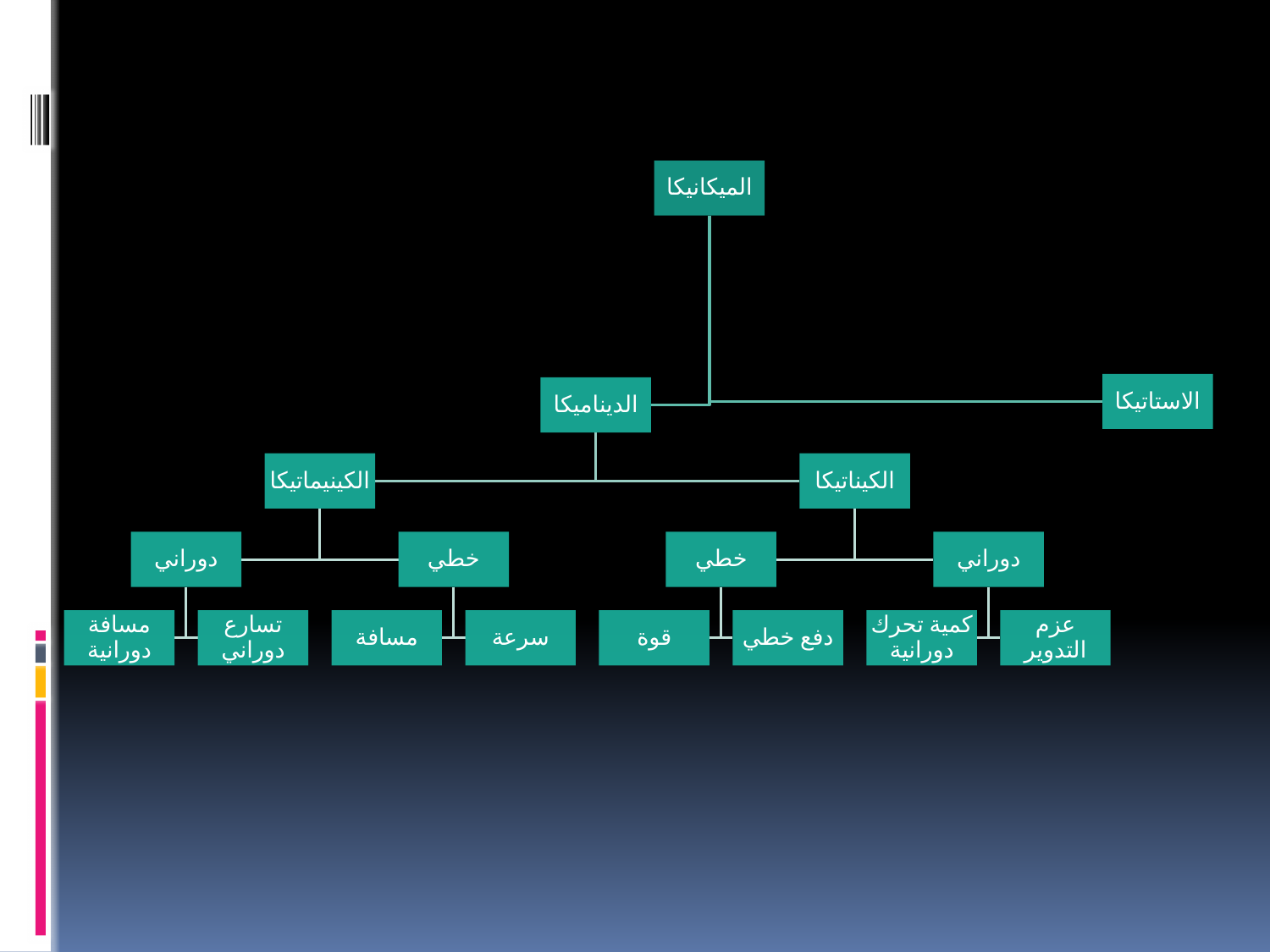

الميكانيكا
الديناميكا
الكينيماتيكا
دوراني
مسافة دورانية
تسارع دوراني
خطي
مسافة
سرعة
الكيناتيكا
خطي
قوة
دفع خطي
دوراني
كمية تحرك دورانية
عزم التدوير
الاستاتيكا